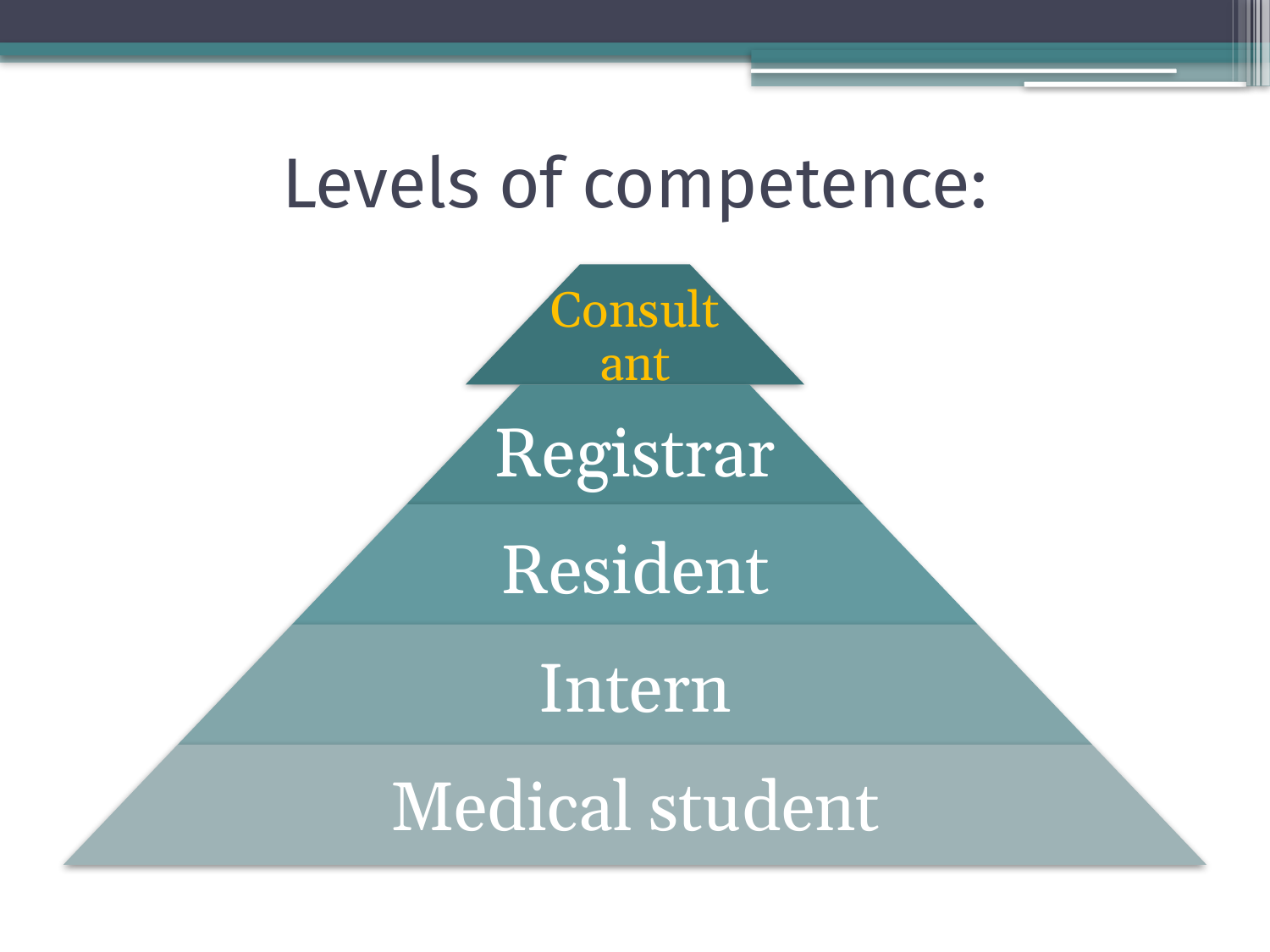

# Levels of competence:
Consultant
Registrar
Resident
Intern
Medical student